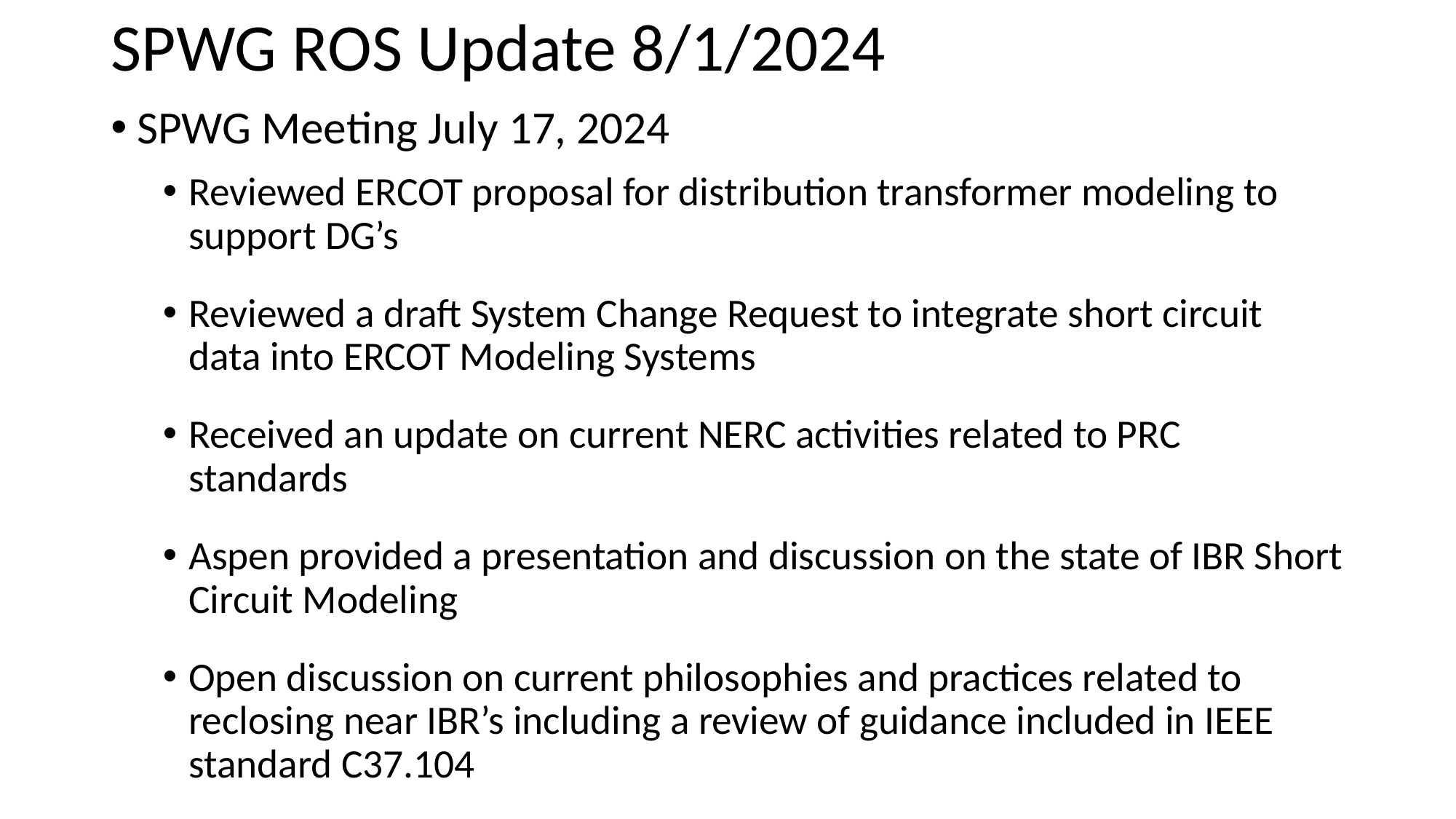

# SPWG ROS Update 8/1/2024
SPWG Meeting July 17, 2024
Reviewed ERCOT proposal for distribution transformer modeling to support DG’s
Reviewed a draft System Change Request to integrate short circuit data into ERCOT Modeling Systems
Received an update on current NERC activities related to PRC standards
Aspen provided a presentation and discussion on the state of IBR Short Circuit Modeling
Open discussion on current philosophies and practices related to reclosing near IBR’s including a review of guidance included in IEEE standard C37.104